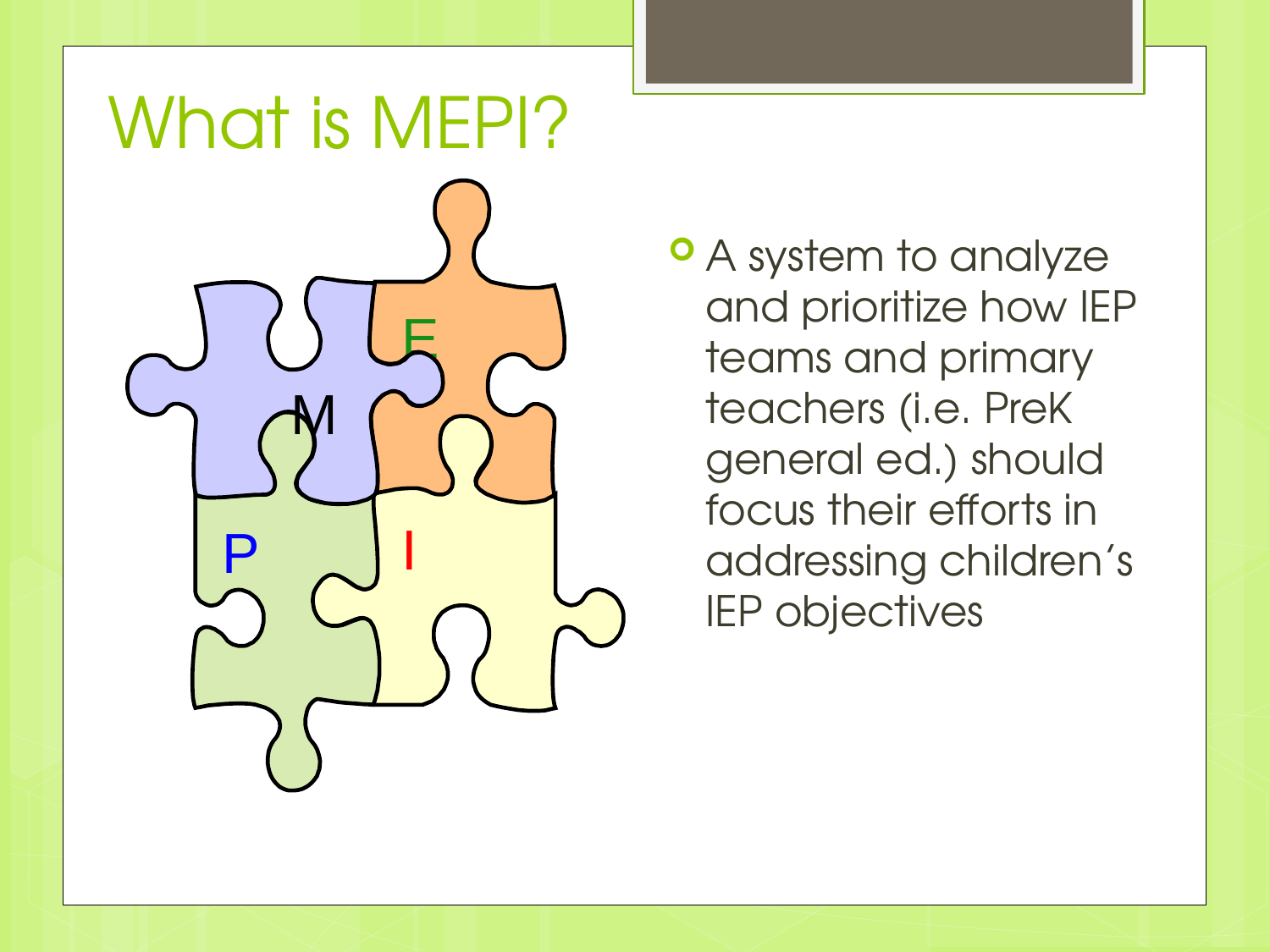

# What is MEPI?
E

    M
P
I

A system to analyze and prioritize how IEP teams and primary teachers (i.e. PreK general ed.) should focus their efforts in addressing children’s IEP objectives